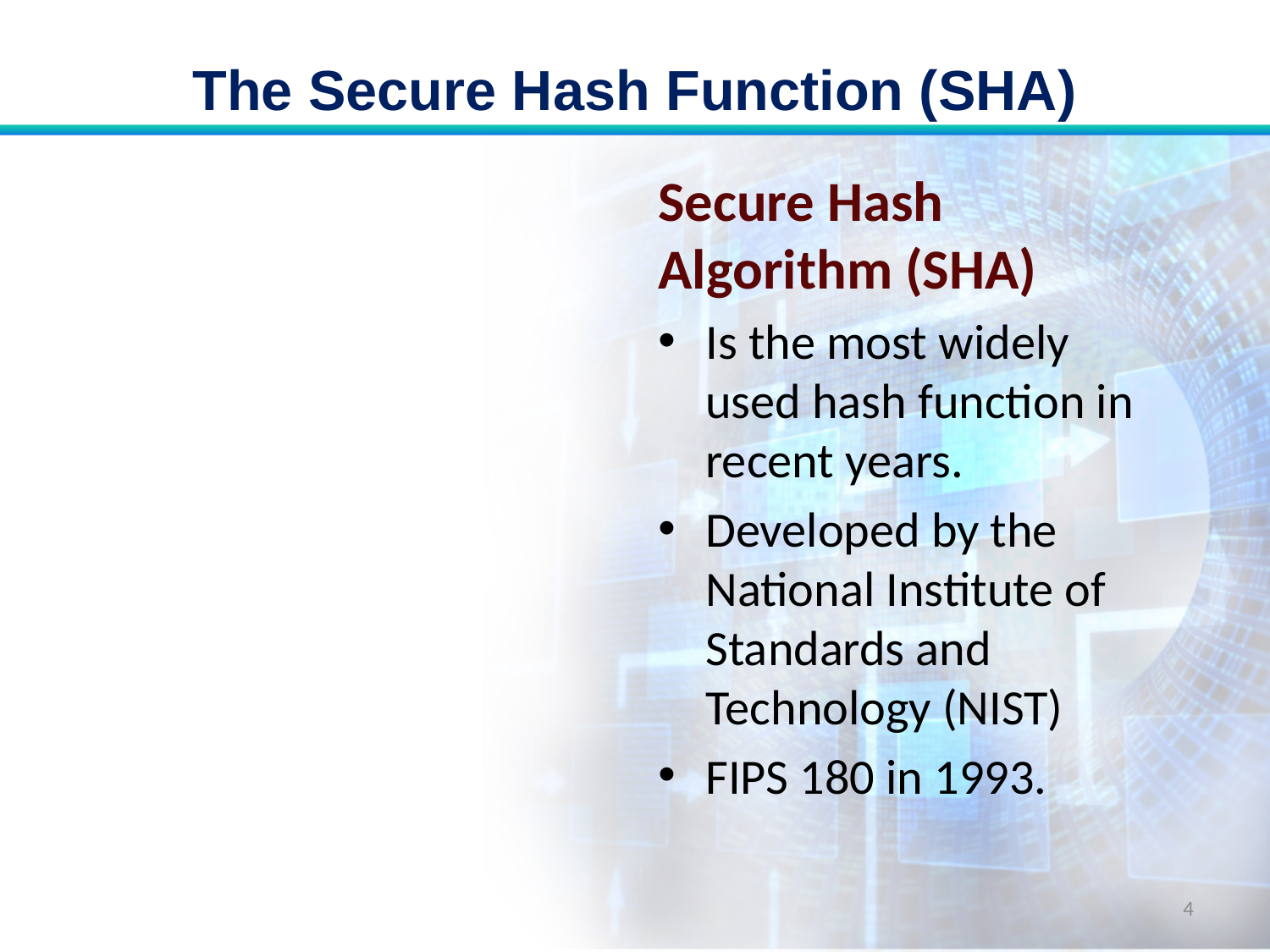

# The Secure Hash Function (SHA)
Secure Hash Algorithm (SHA)
Is the most widely used hash function in recent years.
Developed by the National Institute of Standards and Technology (NIST)
FIPS 180 in 1993.

4